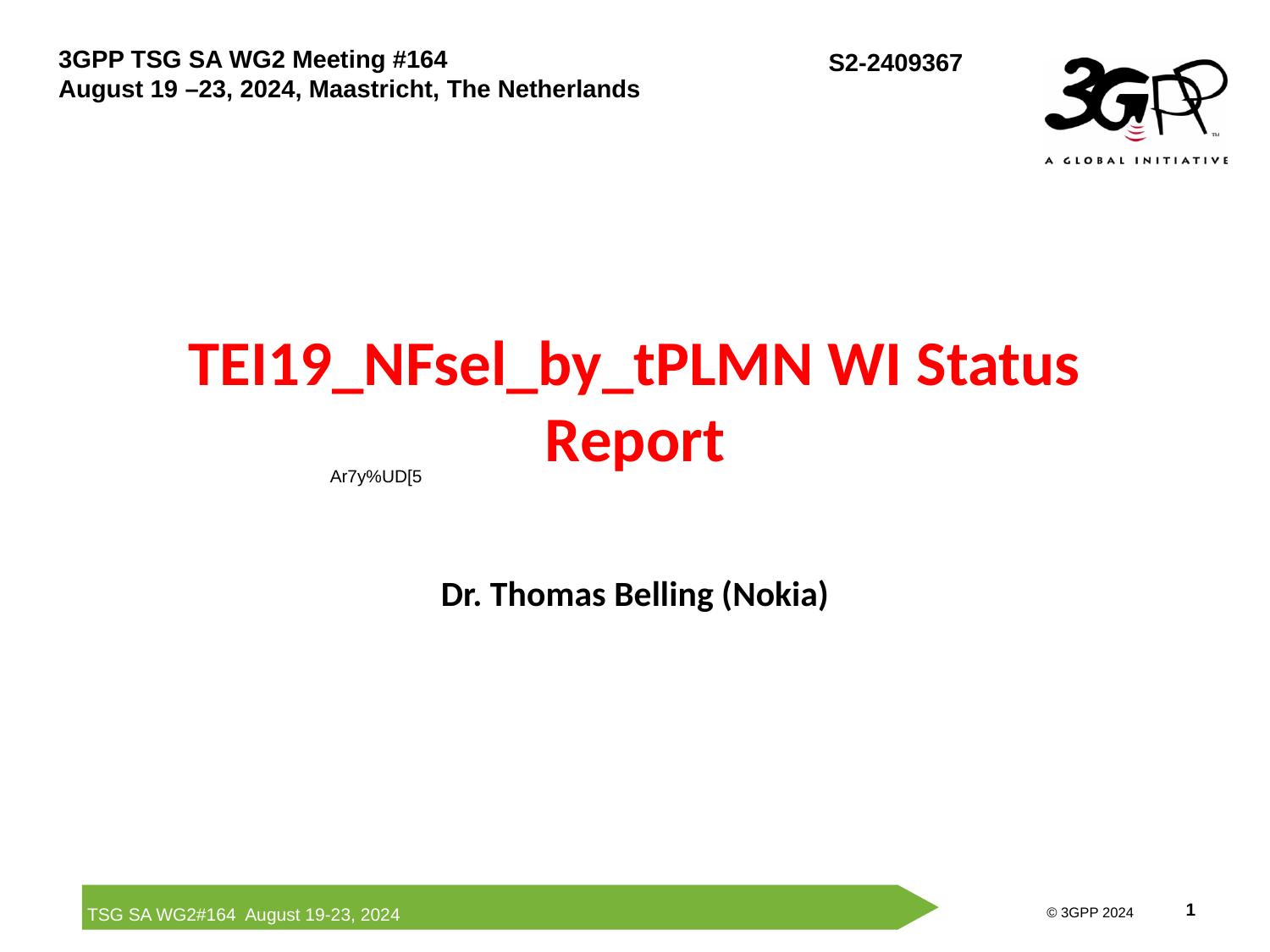

# TEI19_NFsel_by_tPLMN WI Status Report
Ar7y%UD[5
Dr. Thomas Belling (Nokia)